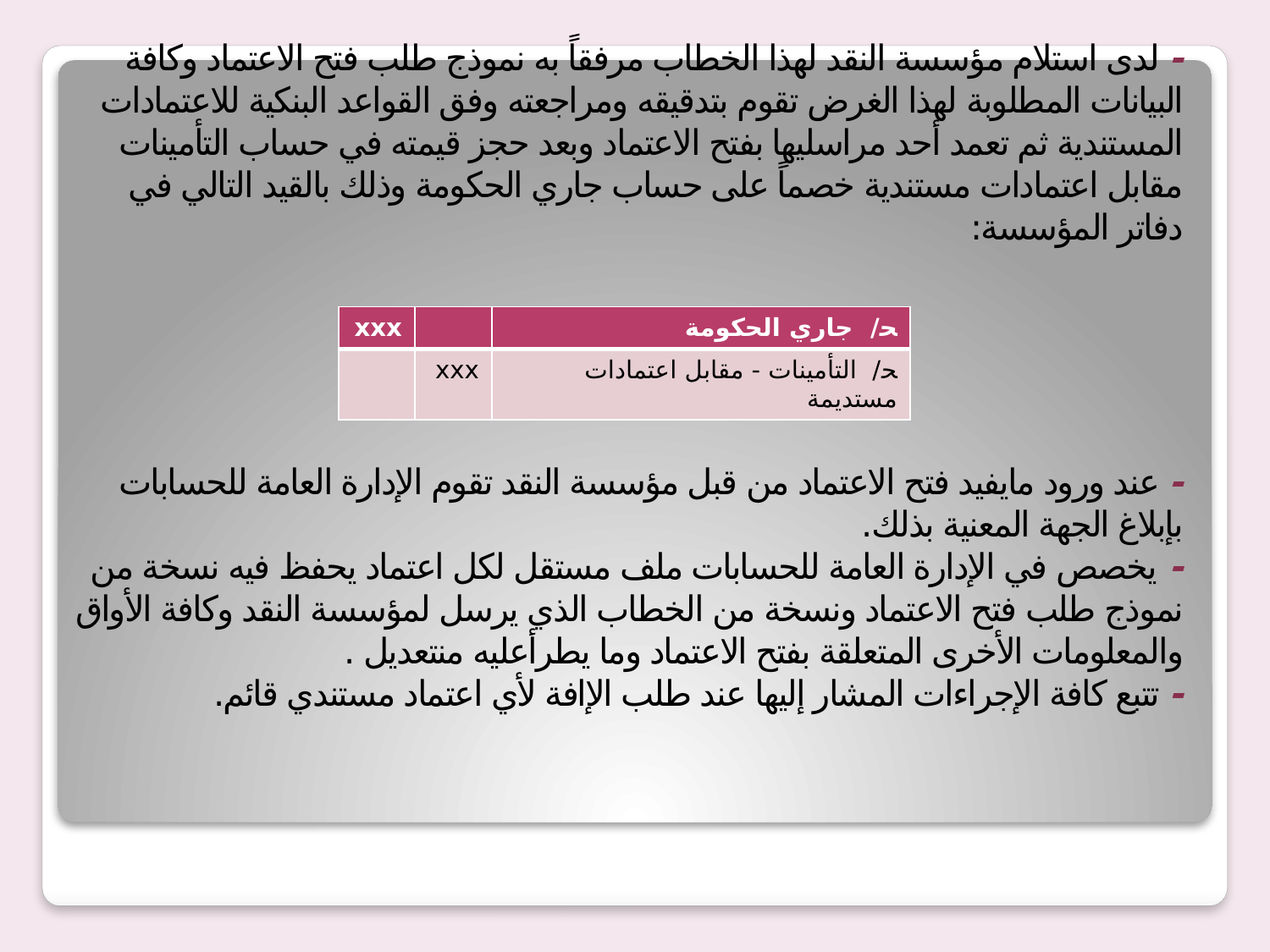

# - لدى استلام مؤسسة النقد لهذا الخطاب مرفقاً به نموذج طلب فتح الاعتماد وكافة البيانات المطلوبة لهذا الغرض تقوم بتدقيقه ومراجعته وفق القواعد البنكية للاعتمادات المستندية ثم تعمد أحد مراسليها بفتح الاعتماد وبعد حجز قيمته في حساب التأمينات مقابل اعتمادات مستندية خصماً على حساب جاري الحكومة وذلك بالقيد التالي في دفاتر المؤسسة: - عند ورود مايفيد فتح الاعتماد من قبل مؤسسة النقد تقوم الإدارة العامة للحسابات  بإبلاغ الجهة المعنية بذلك. - يخصص في الإدارة العامة للحسابات ملف مستقل لكل اعتماد يحفظ فيه نسخة من نموذج طلب فتح الاعتماد ونسخة من الخطاب الذي يرسل لمؤسسة النقد وكافة الأواق والمعلومات الأخرى المتعلقة بفتح الاعتماد وما يطرأعليه منتعديل . - تتبع كافة الإجراءات المشار إليها عند طلب الإافة لأي اعتماد مستندي قائم.
| xxx |  | ﺤ/ جاري الحكومة |
| --- | --- | --- |
|  | xxx | ﺤ/ التأمينات - مقابل اعتمادات مستديمة |